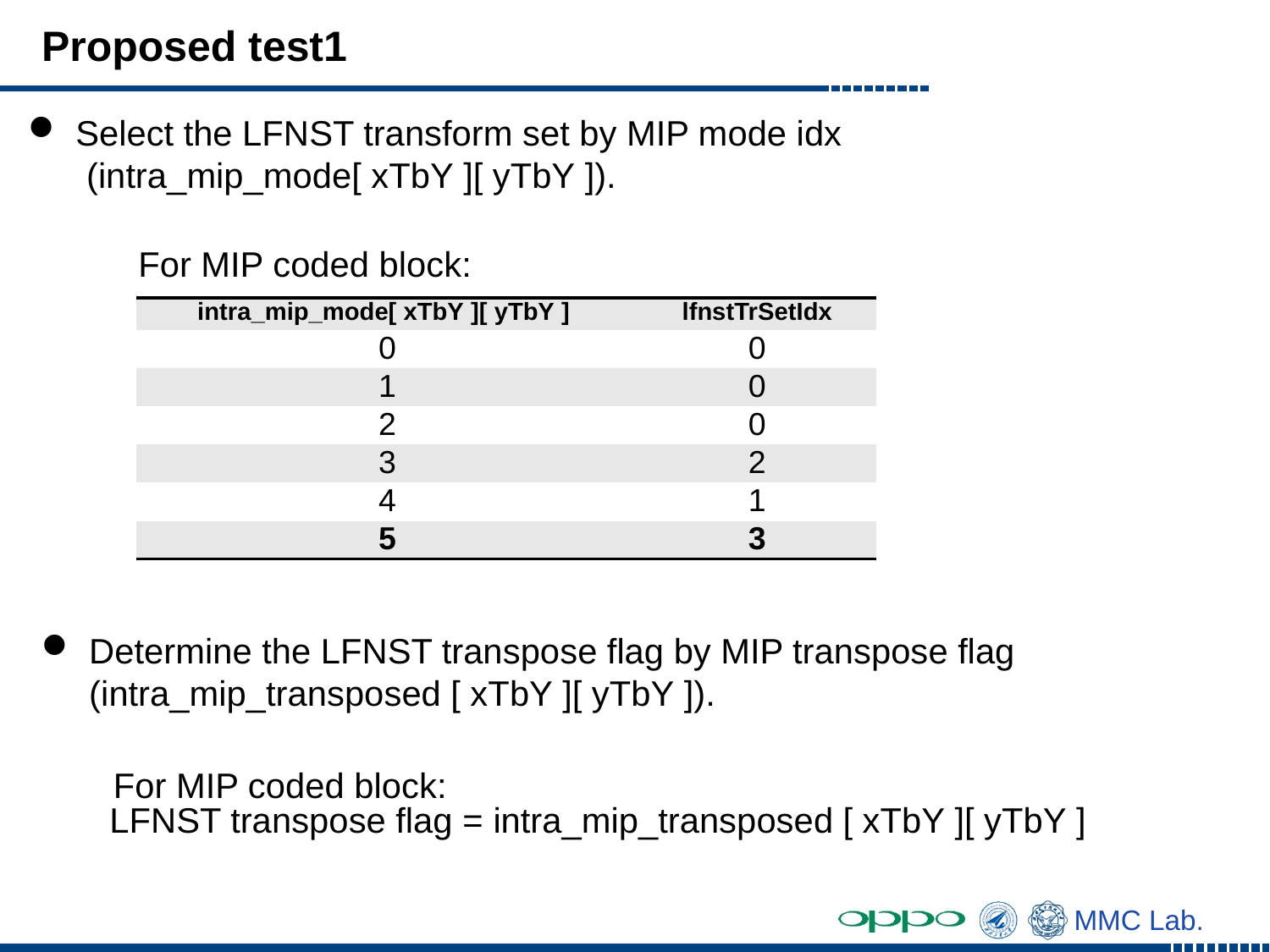

# Proposed test1
Select the LFNST transform set by MIP mode idx
      (intra_mip_mode[ xTbY ][ yTbY ]).
For MIP coded block:
| intra\_mip\_mode[ xTbY ][ yTbY ] | lfnstTrSetIdx |
| --- | --- |
| 0 | 0 |
| 1 | 0 |
| 2 | 0 |
| 3 | 2 |
| 4 | 1 |
| 5 | 3 |
Determine the LFNST transpose flag by MIP transpose flag (intra_mip_transposed [ xTbY ][ yTbY ]).

       LFNST transpose flag = intra_mip_transposed [ xTbY ][ yTbY ]

For MIP coded block: